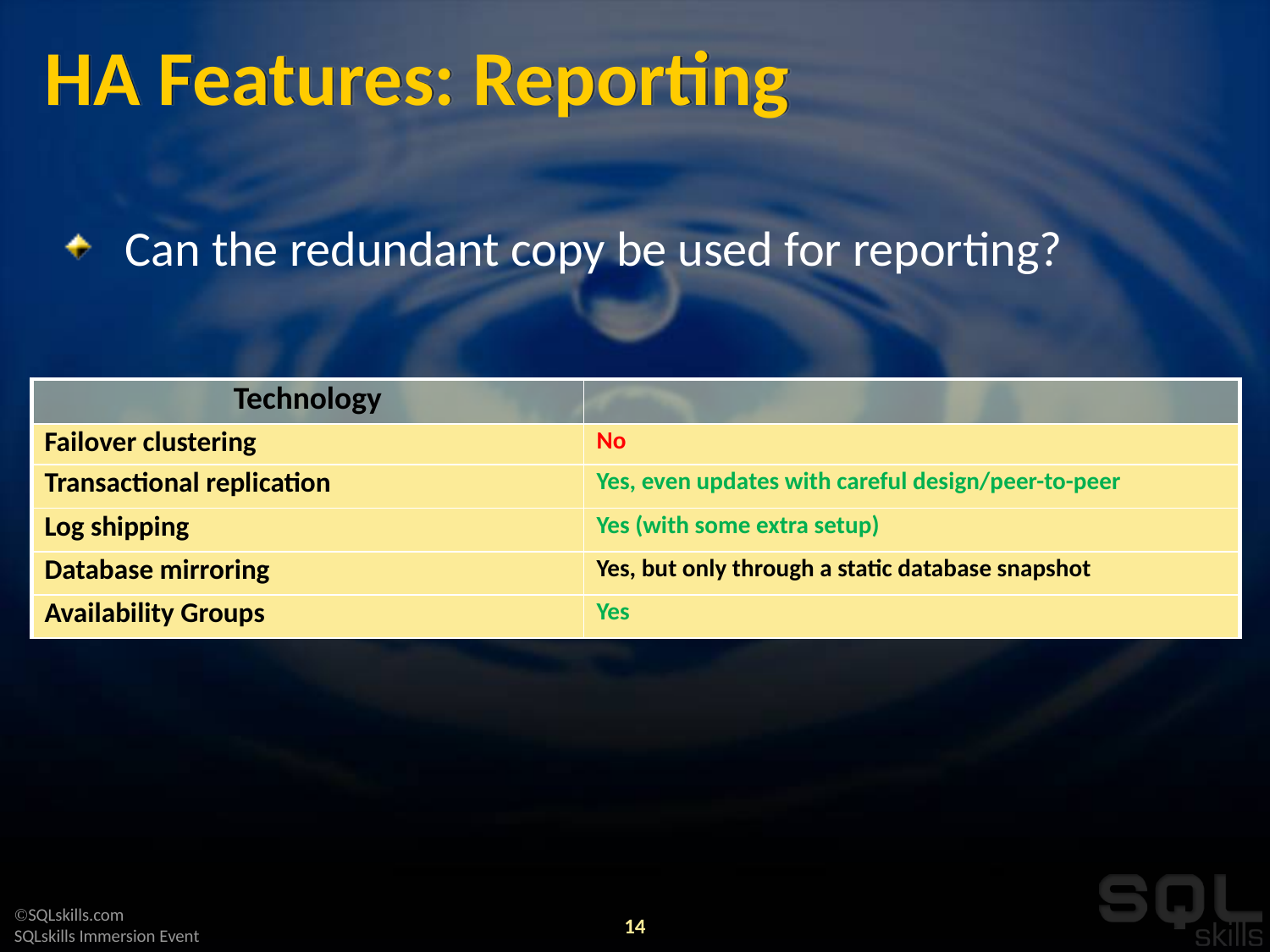

# HA Features: Reporting
Can the redundant copy be used for reporting?
| Technology |  |
| --- | --- |
| Failover clustering | No |
| Transactional replication | Yes, even updates with careful design/peer-to-peer |
| Log shipping | Yes (with some extra setup) |
| Database mirroring | Yes, but only through a static database snapshot |
| Availability Groups | Yes |
14